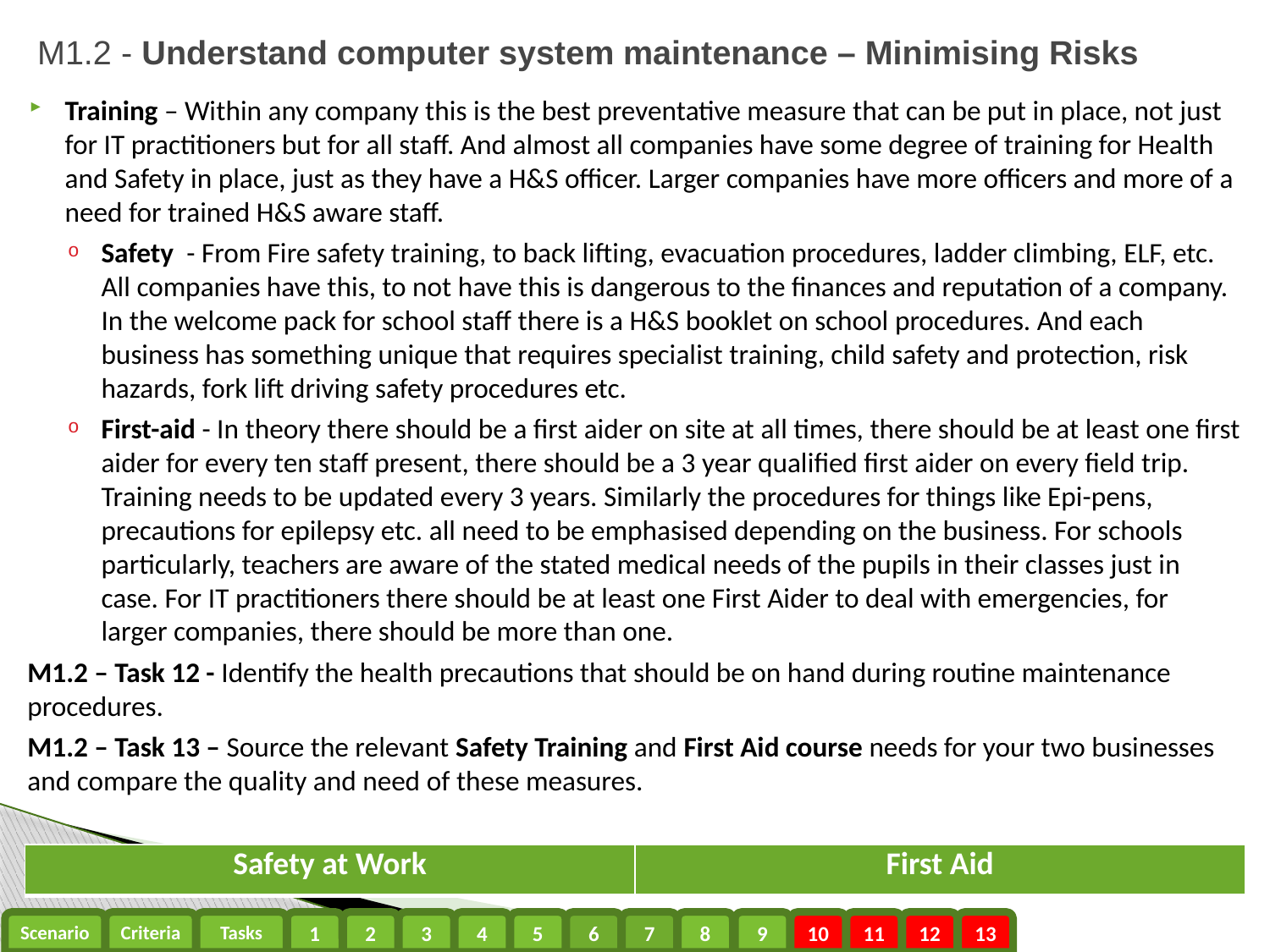

# M1.2 - Understand computer system maintenance – Minimising Risks
Training – Within any company this is the best preventative measure that can be put in place, not just for IT practitioners but for all staff. And almost all companies have some degree of training for Health and Safety in place, just as they have a H&S officer. Larger companies have more officers and more of a need for trained H&S aware staff.
Safety  - From Fire safety training, to back lifting, evacuation procedures, ladder climbing, ELF, etc. All companies have this, to not have this is dangerous to the finances and reputation of a company. In the welcome pack for school staff there is a H&S booklet on school procedures. And each business has something unique that requires specialist training, child safety and protection, risk hazards, fork lift driving safety procedures etc.
First-aid - In theory there should be a first aider on site at all times, there should be at least one first aider for every ten staff present, there should be a 3 year qualified first aider on every field trip. Training needs to be updated every 3 years. Similarly the procedures for things like Epi-pens, precautions for epilepsy etc. all need to be emphasised depending on the business. For schools particularly, teachers are aware of the stated medical needs of the pupils in their classes just in case. For IT practitioners there should be at least one First Aider to deal with emergencies, for larger companies, there should be more than one.
M1.2 – Task 12 - Identify the health precautions that should be on hand during routine maintenance procedures.
M1.2 – Task 13 – Source the relevant Safety Training and First Aid course needs for your two businesses and compare the quality and need of these measures.

| Safety at Work | First Aid |
| --- | --- |